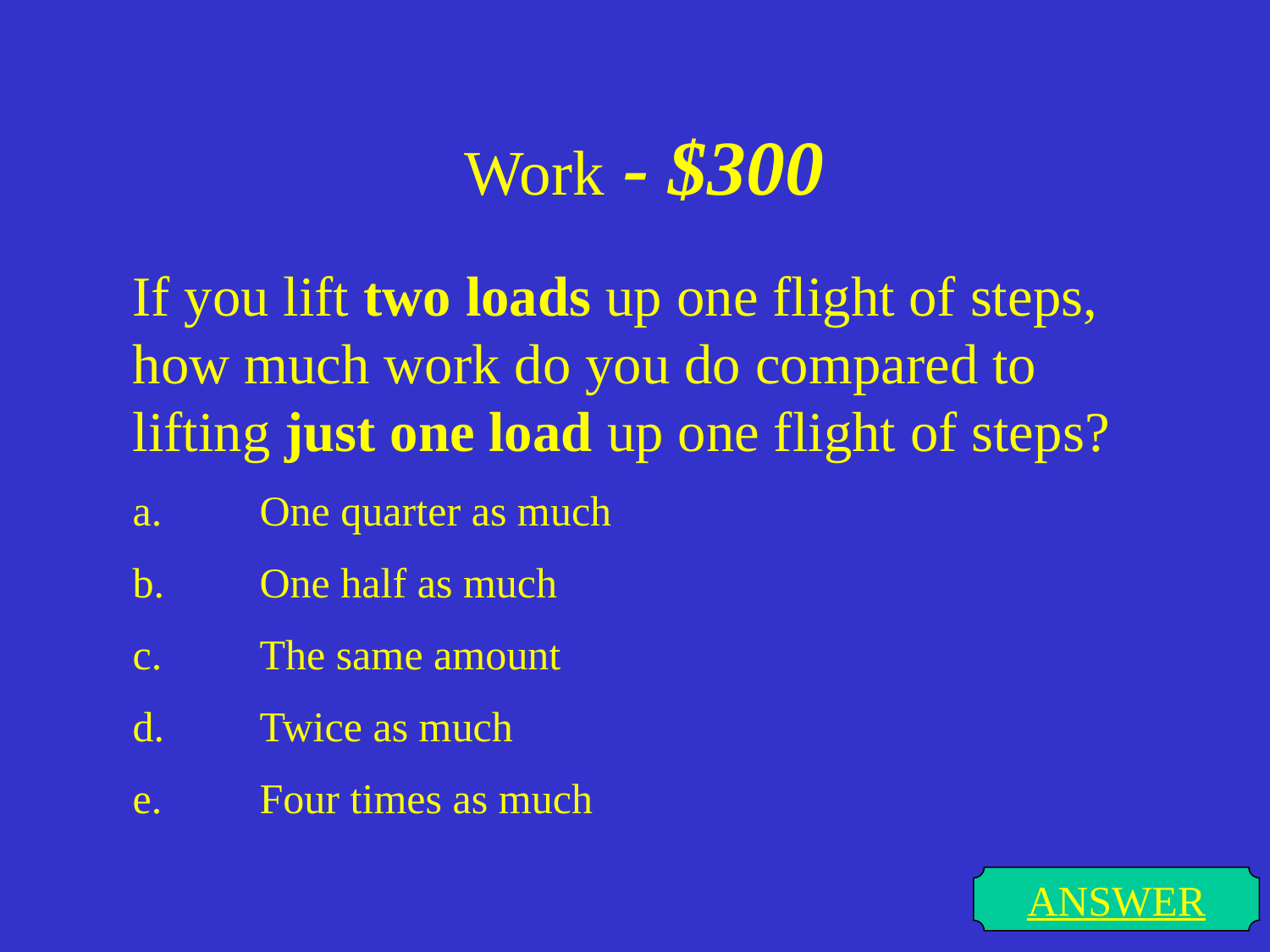

# Work - $300
If you lift two loads up one flight of steps, how much work do you do compared to lifting just one load up one flight of steps?
a.	One quarter as much
b.	One half as much
c.	The same amount
d.	Twice as much
e.	Four times as much

ANSWER